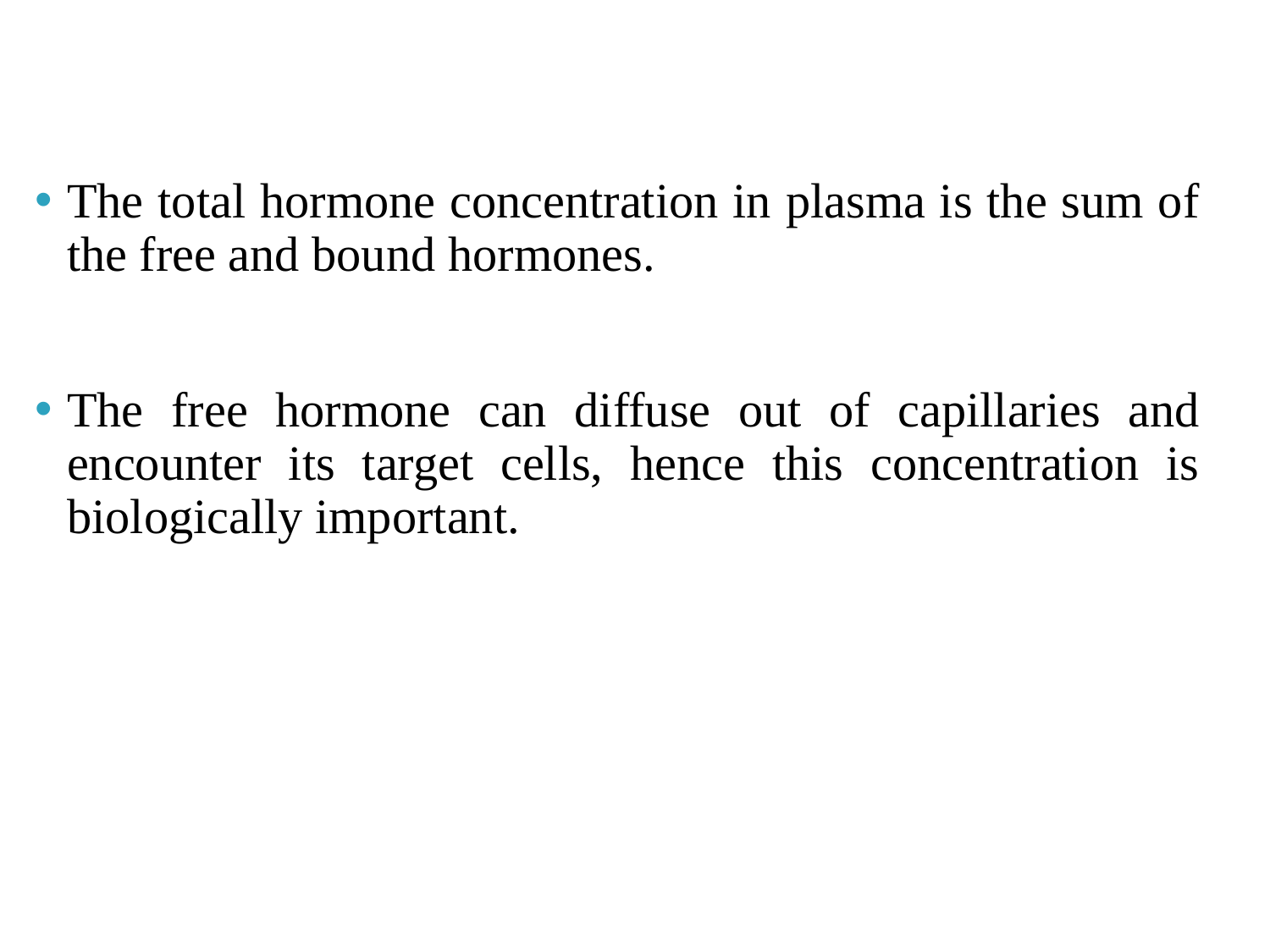

The total hormone concentration in plasma is the sum of the free and bound hormones.

The free hormone can diffuse out of capillaries and encounter its target cells, hence this concentration is biologically important.